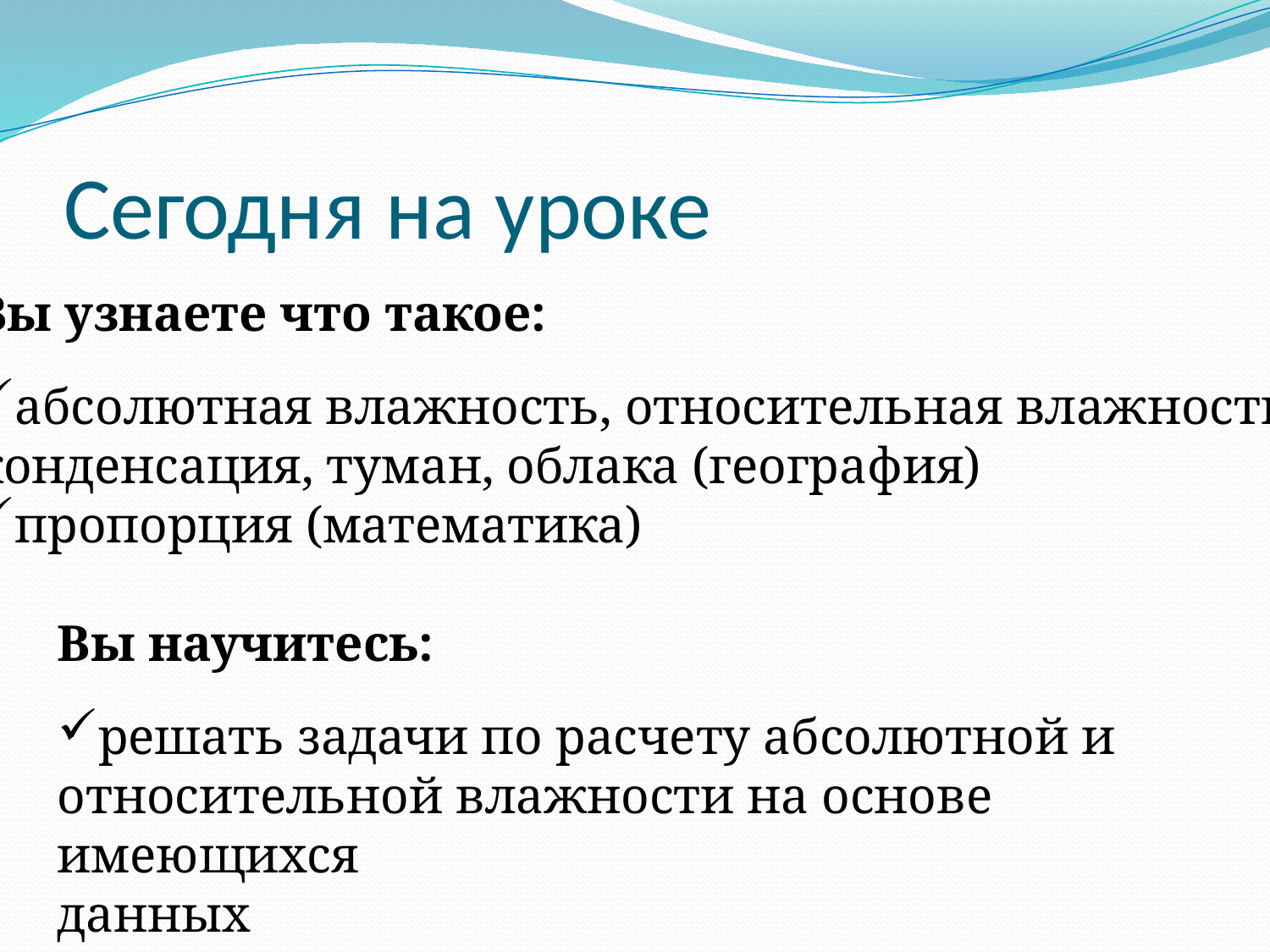

# Сегодня на уроке
Вы узнаете что такое:

абсолютная влажность, относительная влажность,
конденсация, туман, облака (география)
пропорция (математика)
Вы научитесь:

решать задачи по расчету абсолютной и
относительной влажности на основе имеющихся
данных